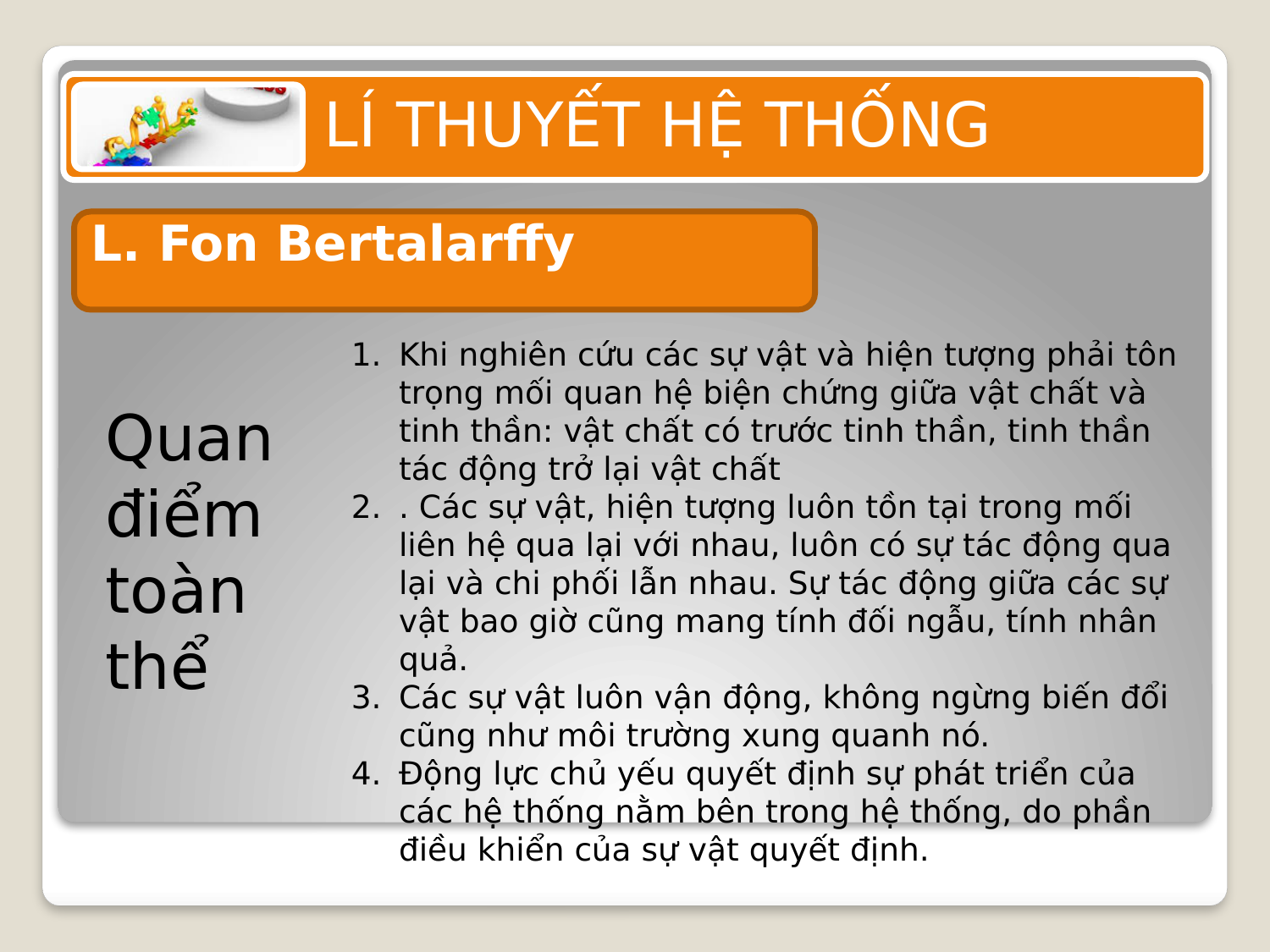

LÍ THUYẾT HỆ THỐNG
L. Fon Bertalarffy

Khi nghiên cứu các sự vật và hiện tượng phải tôn trọng mối quan hệ biện chứng giữa vật chất và tinh thần: vật chất có trước tinh thần, tinh thần tác động trở lại vật chất
. Các sự vật, hiện tượng luôn tồn tại trong mối liên hệ qua lại với nhau, luôn có sự tác động qua lại và chi phối lẫn nhau. Sự tác động giữa các sự vật bao giờ cũng mang tính đối ngẫu, tính nhân quả.
Các sự vật luôn vận động, không ngừng biến đổi cũng như môi trường xung quanh nó.
Động lực chủ yếu quyết định sự phát triển của các hệ thống nằm bên trong hệ thống, do phần điều khiển của sự vật quyết định.

Quan điểm toàn thể